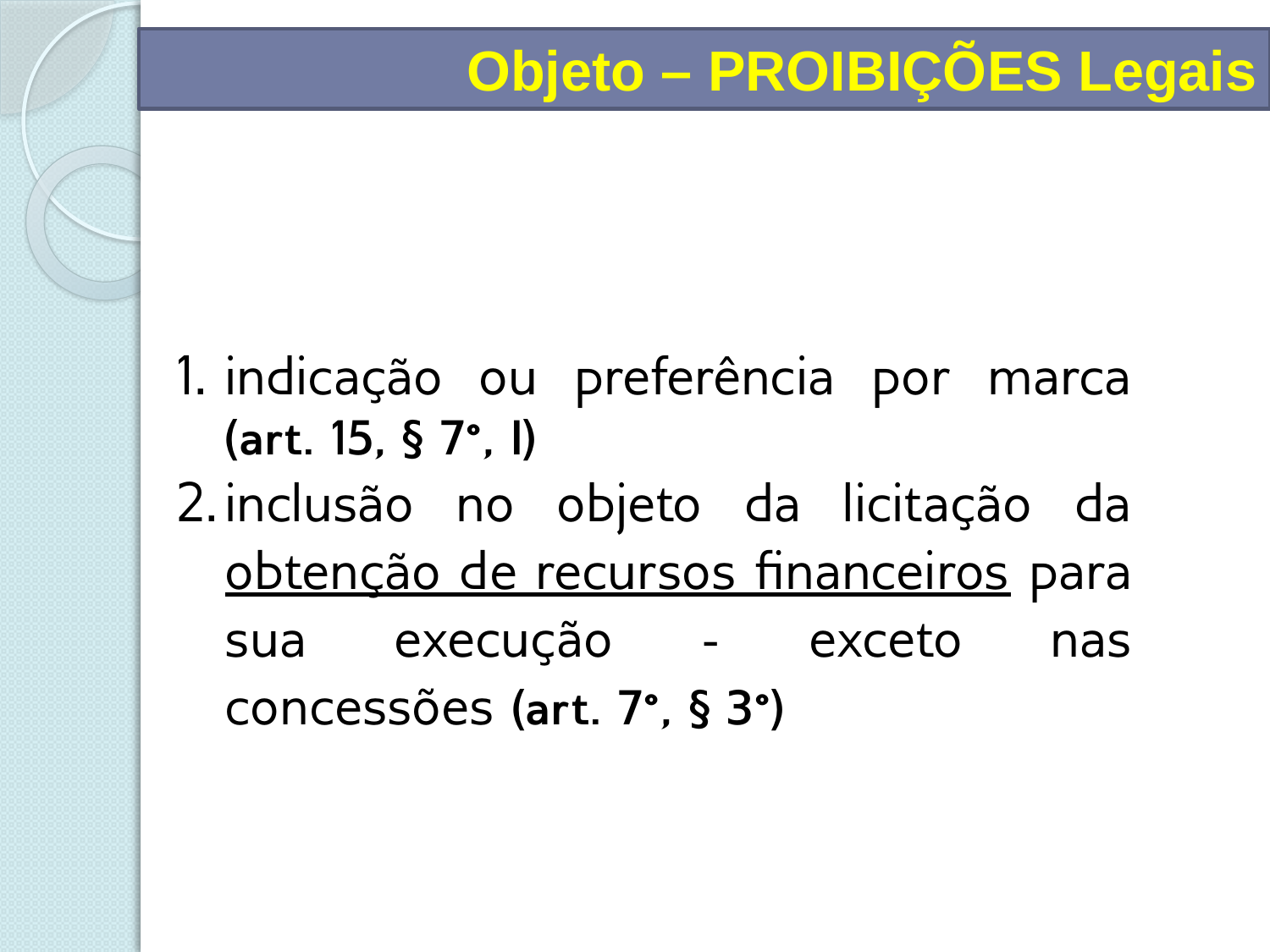

Objeto – PROIBIÇÕES Legais
indicação ou preferência por marca (art. 15, § 7°, I)
inclusão no objeto da licitação da obtenção de recursos financeiros para sua execução - exceto nas concessões (art. 7°, § 3°)